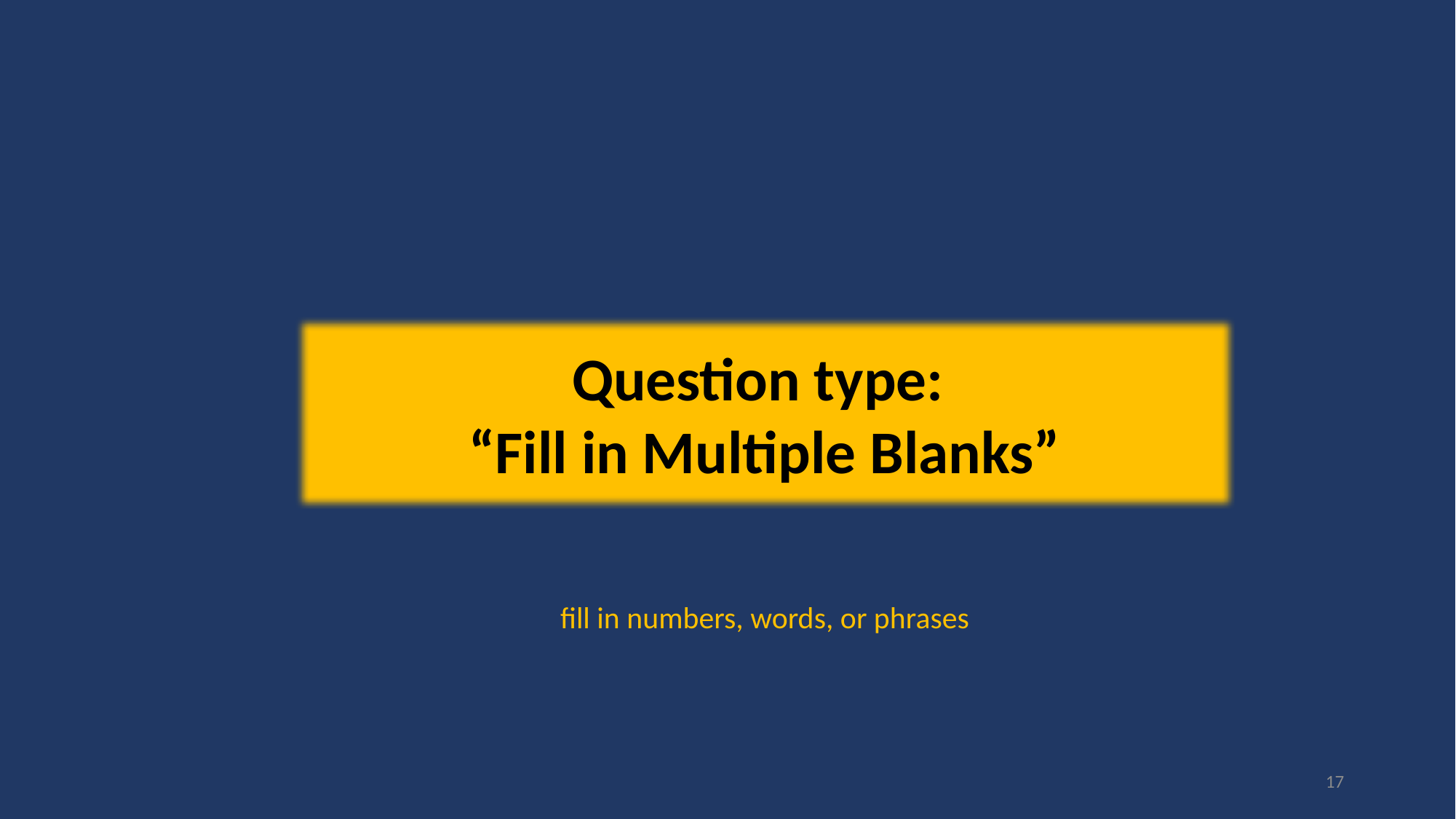

Question type:
“Fill in Multiple Blanks”
fill in numbers, words, or phrases
17